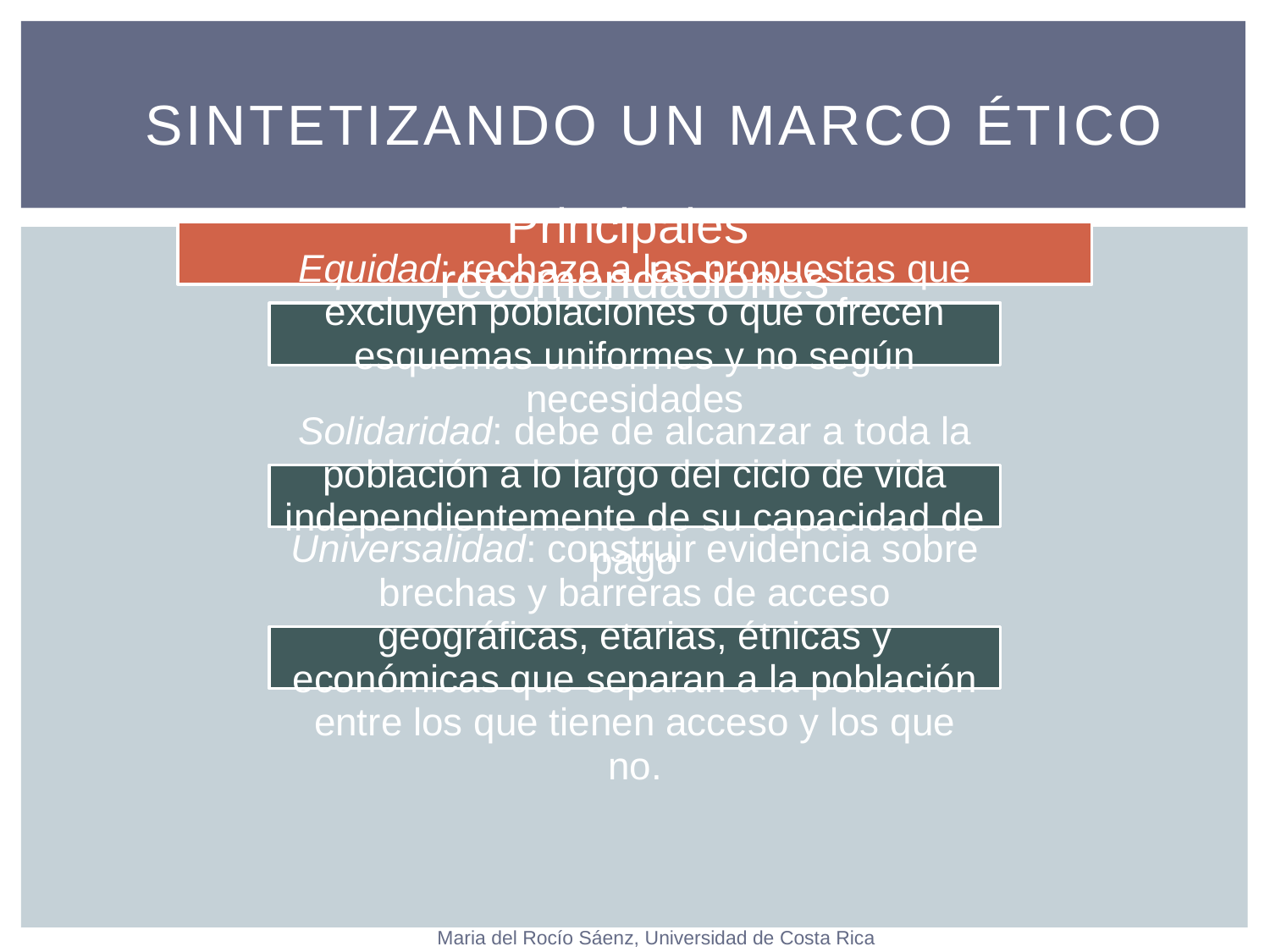

# sintetizando un marco ético
Principales
recomendaciones
Maria del Rocío Sáenz, Universidad de Costa Rica